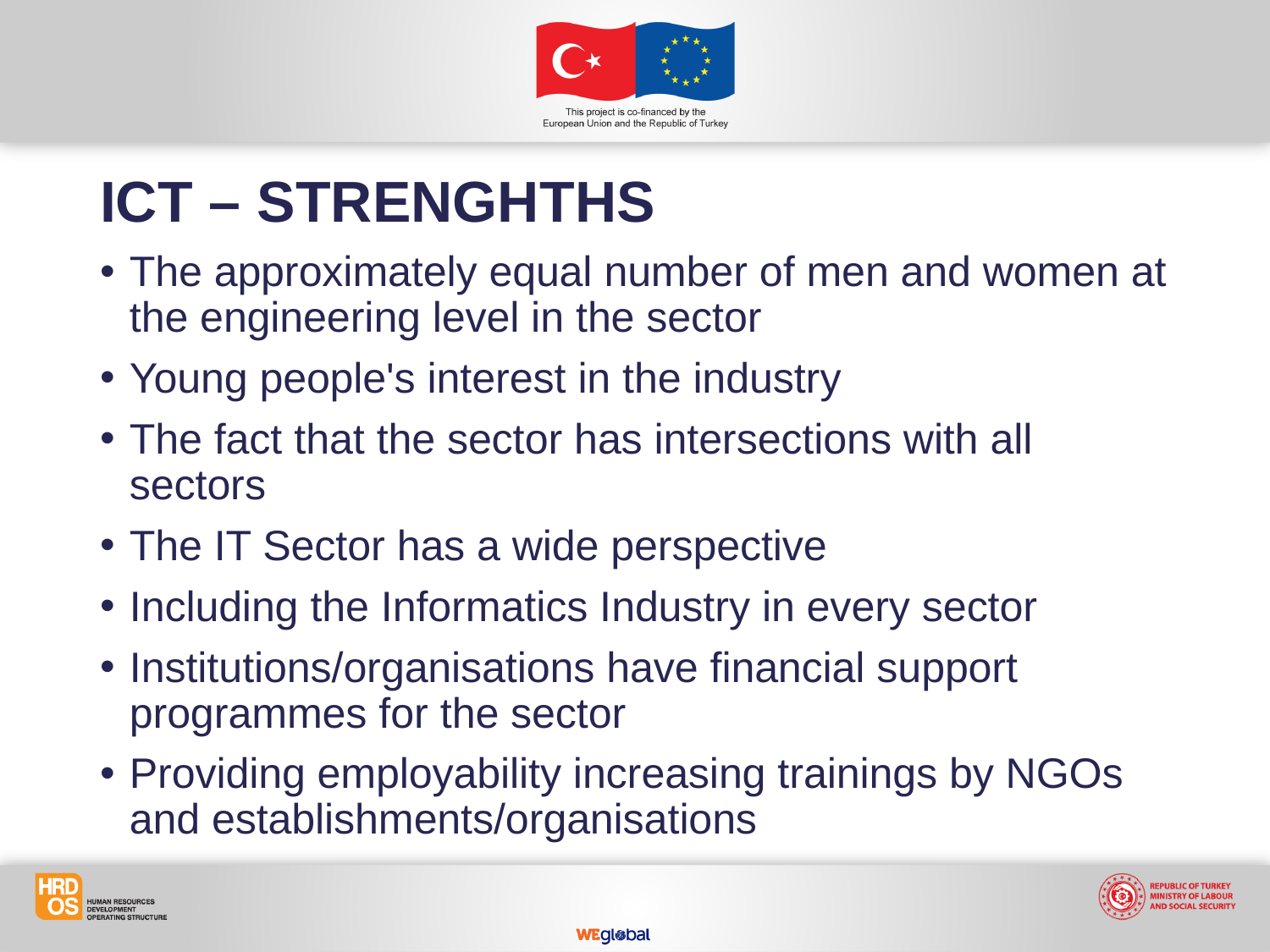

ICT – STRENGHTHS
The approximately equal number of men and women at the engineering level in the sector
Young people's interest in the industry
The fact that the sector has intersections with all sectors
The IT Sector has a wide perspective
Including the Informatics Industry in every sector
Institutions/organisations have financial support programmes for the sector
Providing employability increasing trainings by NGOs and establishments/organisations